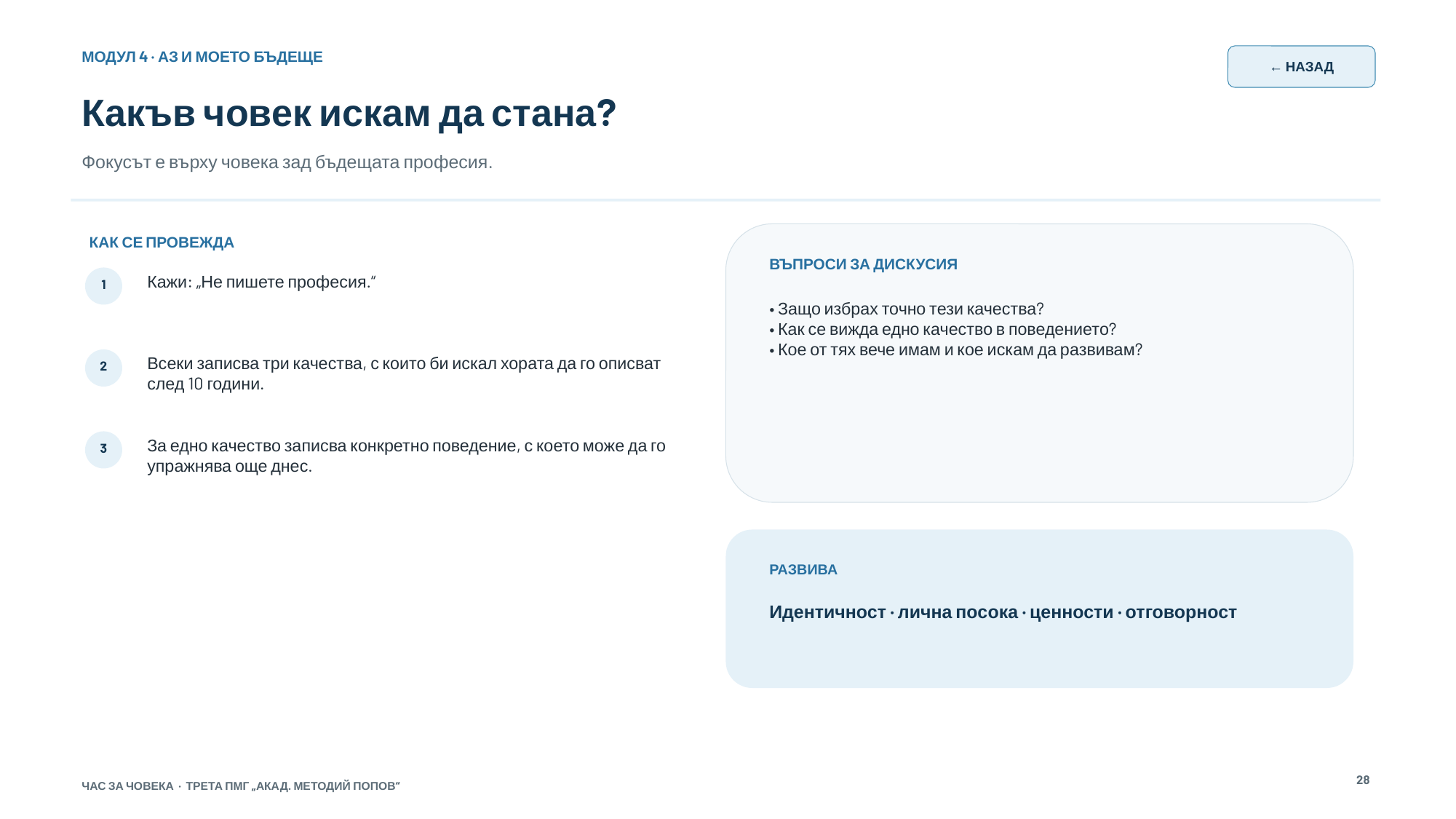

МОДУЛ 4 · АЗ И МОЕТО БЪДЕЩЕ
← НАЗАД
Какъв човек искам да стана?
Фокусът е върху човека зад бъдещата професия.

КАК СЕ ПРОВЕЖДА
ВЪПРОСИ ЗА ДИСКУСИЯ
Кажи: „Не пишете професия.“

1
• Защо избрах точно тези качества?
• Как се вижда едно качество в поведението?
• Кое от тях вече имам и кое искам да развивам?
Всеки записва три качества, с които би искал хората да го описват след 10 години.

2
За едно качество записва конкретно поведение, с което може да го упражнява още днес.

3

РАЗВИВА
Идентичност · лична посока · ценности · отговорност
28
ЧАС ЗА ЧОВЕКА  ·  ТРЕТА ПМГ „АКАД. МЕТОДИЙ ПОПОВ“